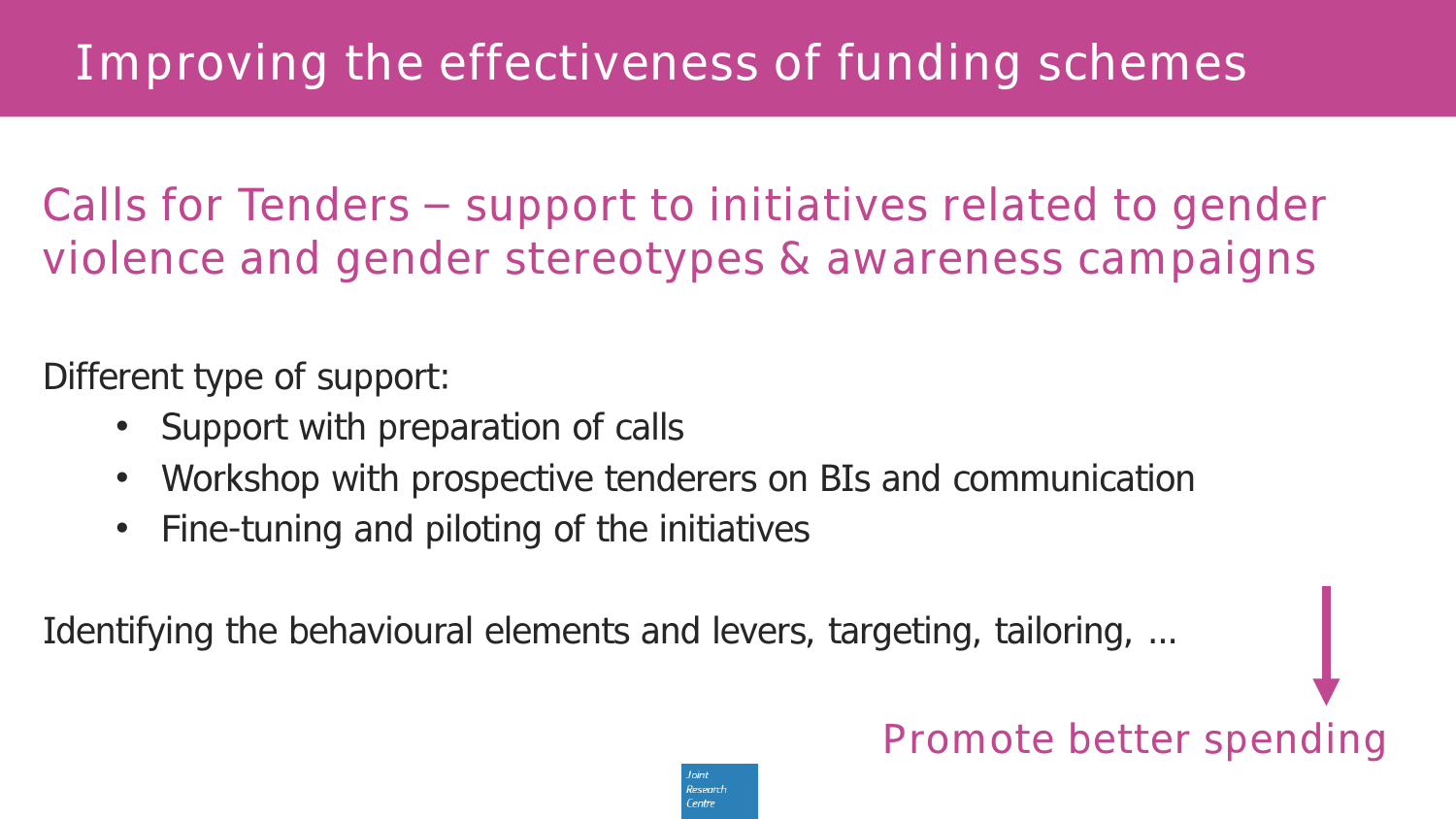

Improving the effectiveness of funding schemes
Calls for Tenders – support to initiatives related to gender violence and gender stereotypes & awareness campaigns

Different type of support:
Support with preparation of calls
Workshop with prospective tenderers on BIs and communication
Fine-tuning and piloting of the initiatives

Identifying the behavioural elements and levers, targeting, tailoring, …

Promote better spending